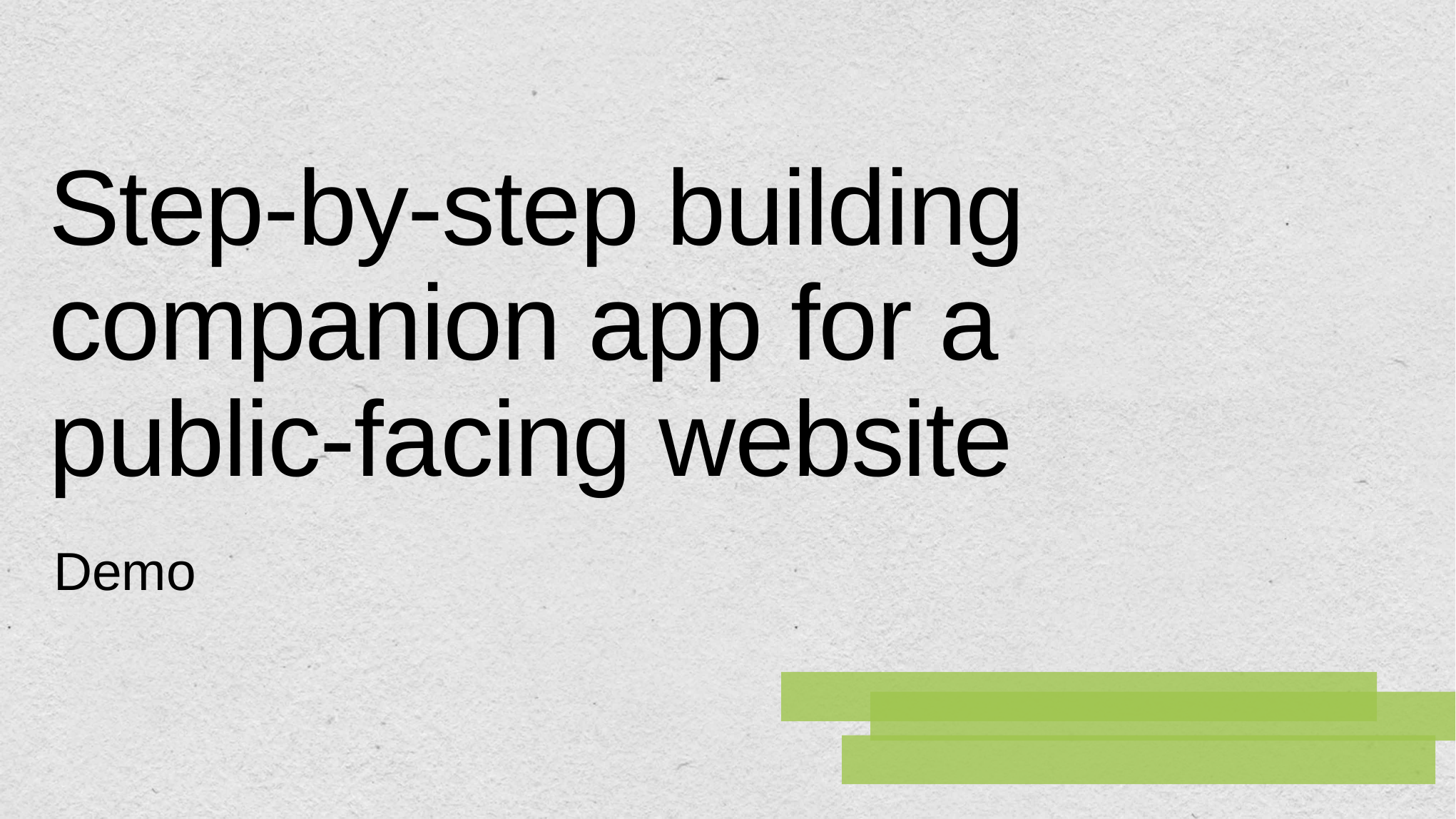

# Step-by-step building companion app for a public-facing website

Demo